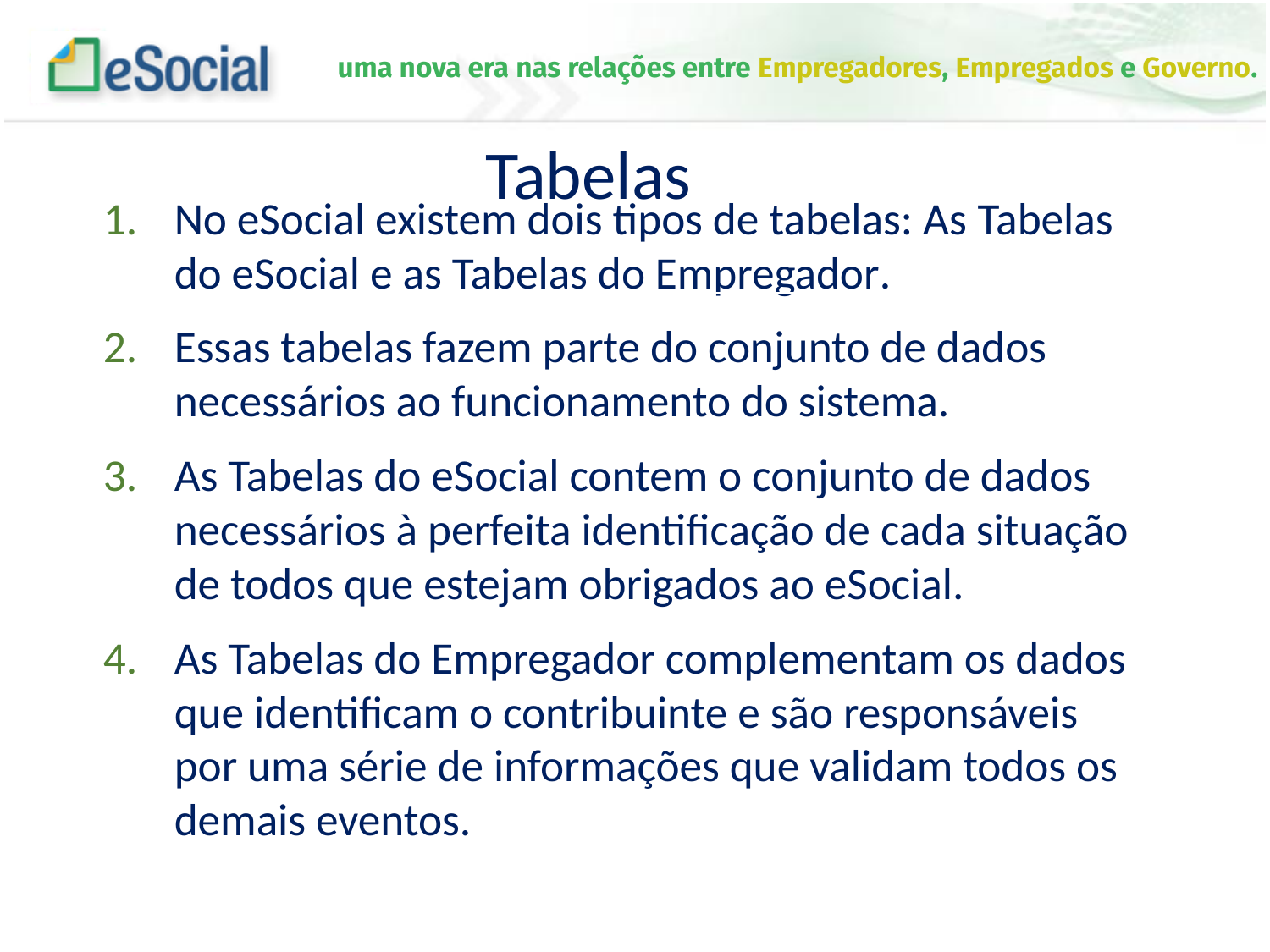

Tabelas
No eSocial existem dois tipos de tabelas: As Tabelas do eSocial e as Tabelas do Empregador.
Essas tabelas fazem parte do conjunto de dados necessários ao funcionamento do sistema.
As Tabelas do eSocial contem o conjunto de dados necessários à perfeita identificação de cada situação de todos que estejam obrigados ao eSocial.
As Tabelas do Empregador complementam os dados que identificam o contribuinte e são responsáveis por uma série de informações que validam todos os demais eventos.